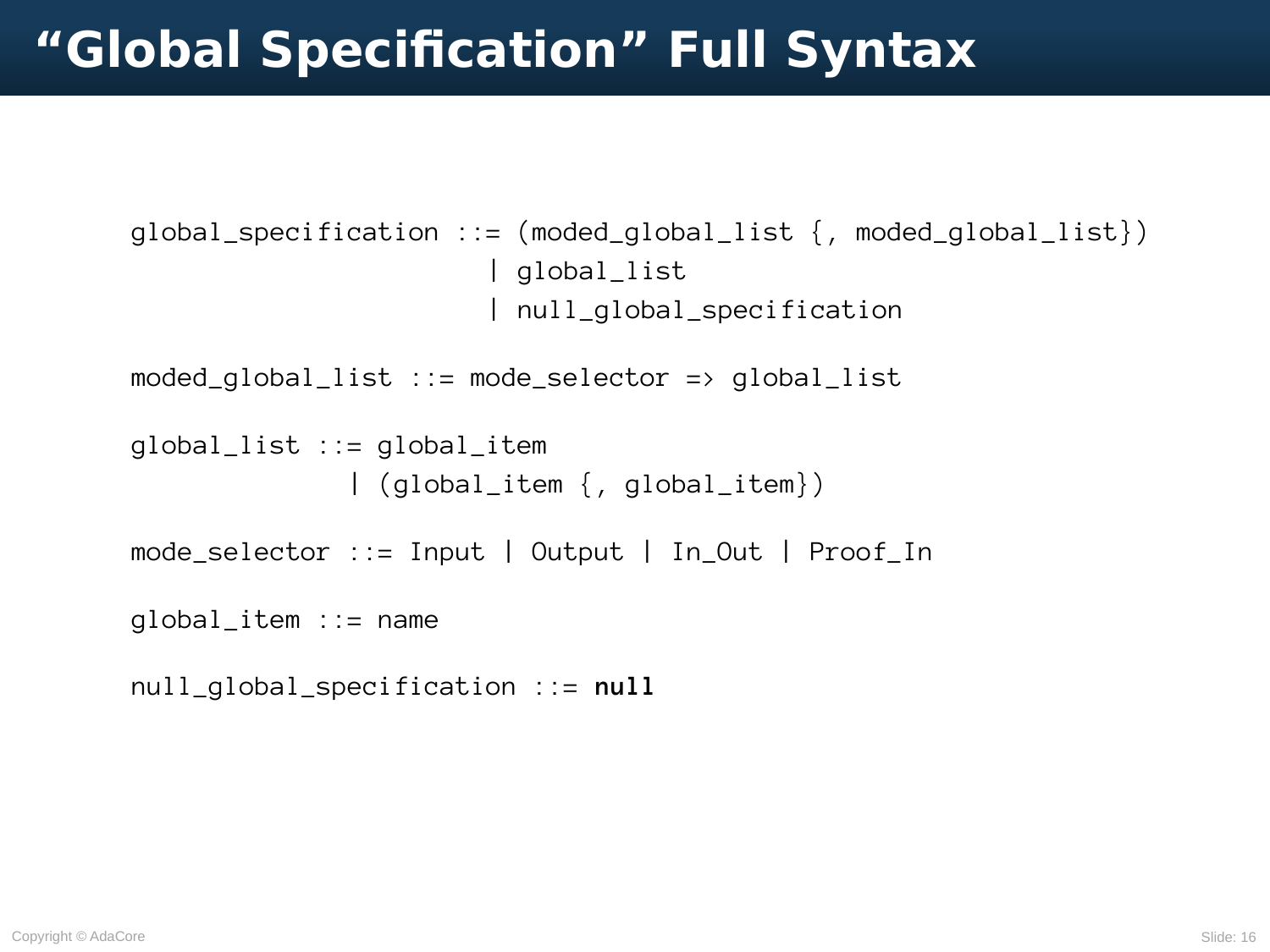

# “Global Specification” Full Syntax
global_specification ::= (moded_global_list {, moded_global_list})
                       | global_list
                       | null_global_specification

moded_global_list ::= mode_selector => global_list

global_list ::= global_item
              | (global_item {, global_item})

mode_selector ::= Input | Output | In_Out | Proof_In

global_item ::= name

null_global_specification ::= null